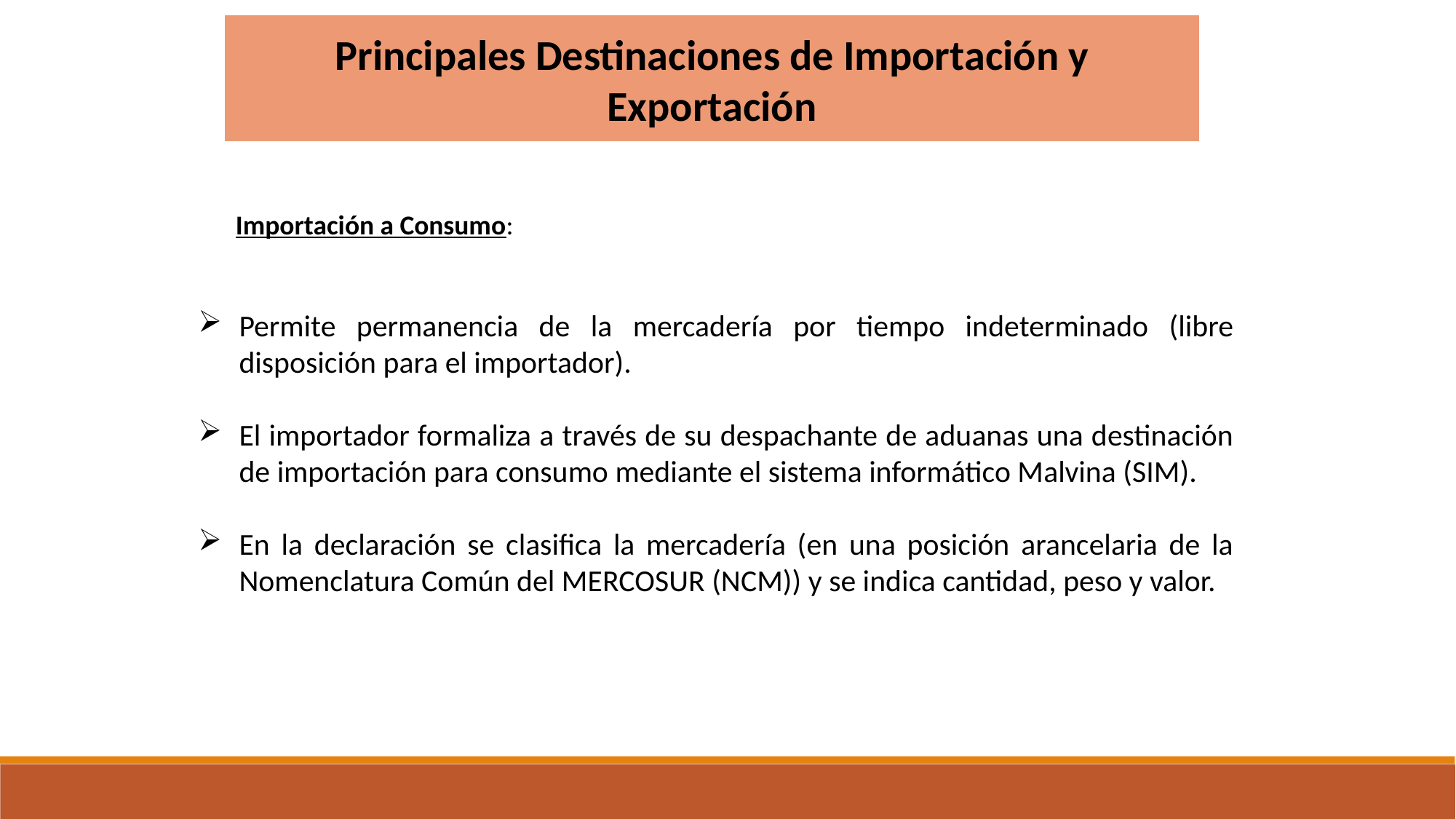

Principales Destinaciones de Importación y Exportación
Importación a Consumo:
Permite permanencia de la mercadería por tiempo indeterminado (libre disposición para el importador).

El importador formaliza a través de su despachante de aduanas una destinación de importación para consumo mediante el sistema informático Malvina (SIM).

En la declaración se clasifica la mercadería (en una posición arancelaria de la Nomenclatura Común del MERCOSUR (NCM)) y se indica cantidad, peso y valor.